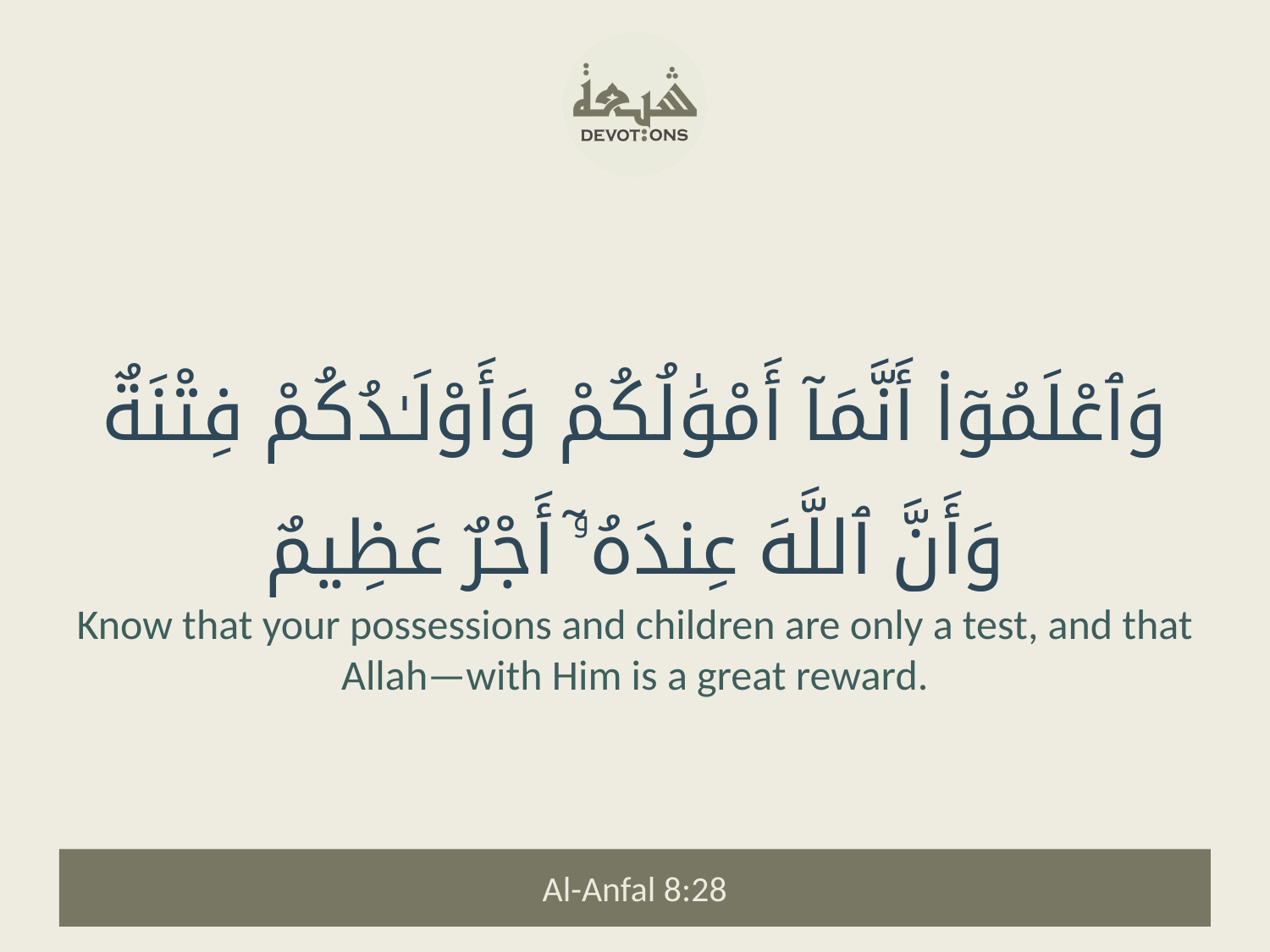

وَٱعْلَمُوٓا۟ أَنَّمَآ أَمْوَٰلُكُمْ وَأَوْلَـٰدُكُمْ فِتْنَةٌ وَأَنَّ ٱللَّهَ عِندَهُۥٓ أَجْرٌ عَظِيمٌ
Know that your possessions and children are only a test, and that Allah—with Him is a great reward.
Al-Anfal 8:28